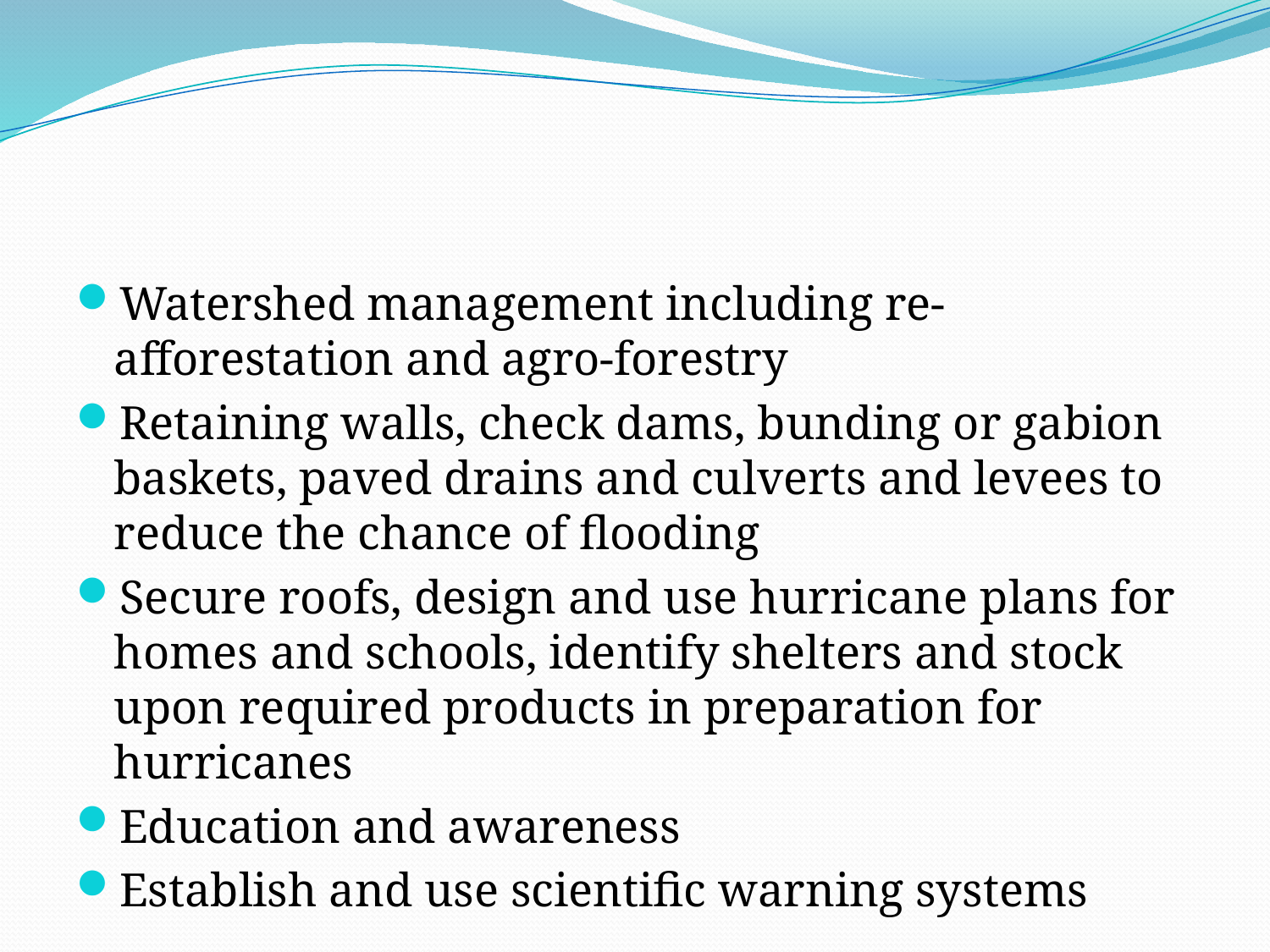

#
Watershed management including re-afforestation and agro-forestry
Retaining walls, check dams, bunding or gabion baskets, paved drains and culverts and levees to reduce the chance of flooding
Secure roofs, design and use hurricane plans for homes and schools, identify shelters and stock upon required products in preparation for hurricanes
Education and awareness
Establish and use scientific warning systems